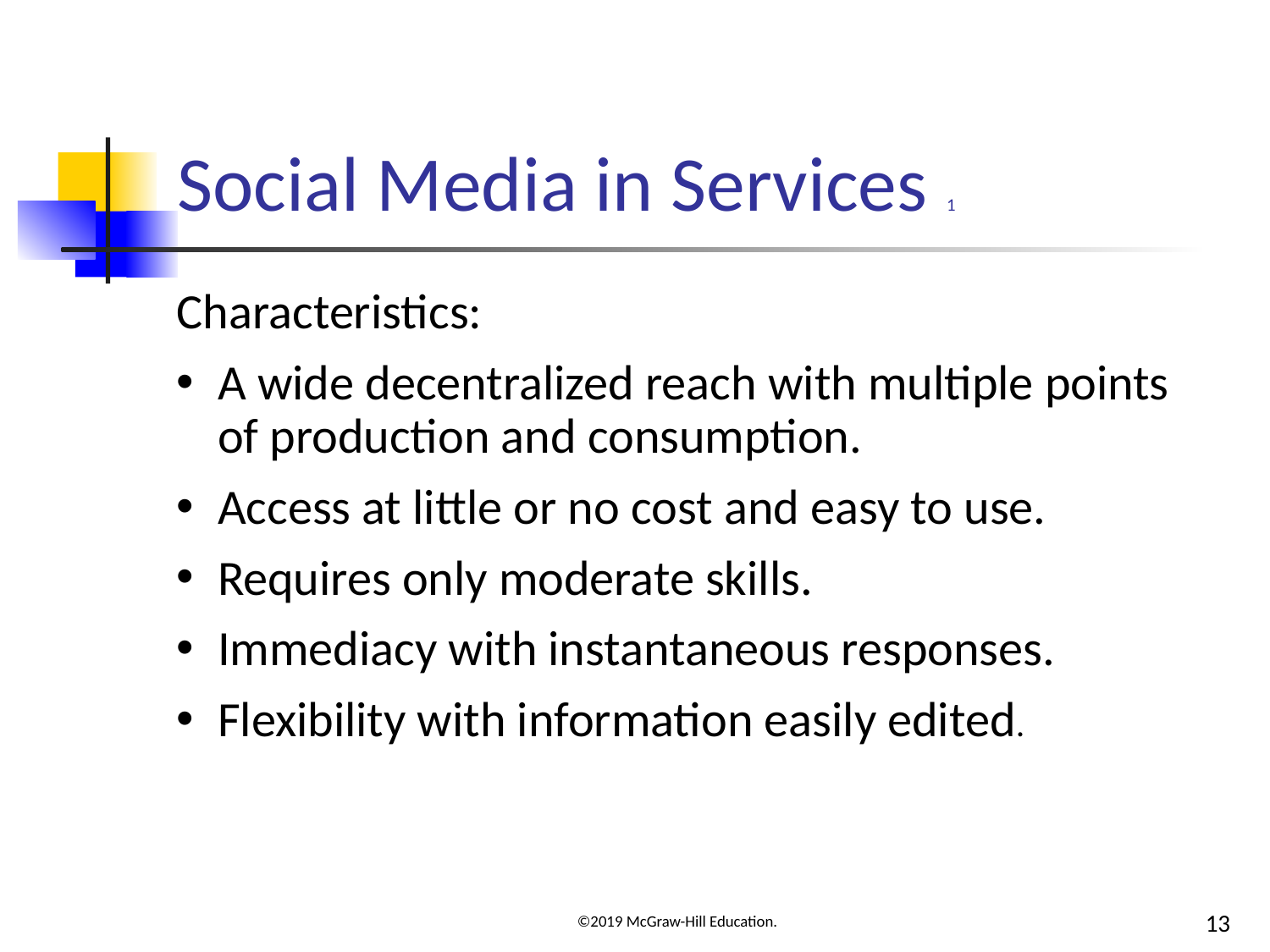

# Social Media in Services 1
Characteristics:
A wide decentralized reach with multiple points of production and consumption.
Access at little or no cost and easy to use.
Requires only moderate skills.
Immediacy with instantaneous responses.
Flexibility with information easily edited.